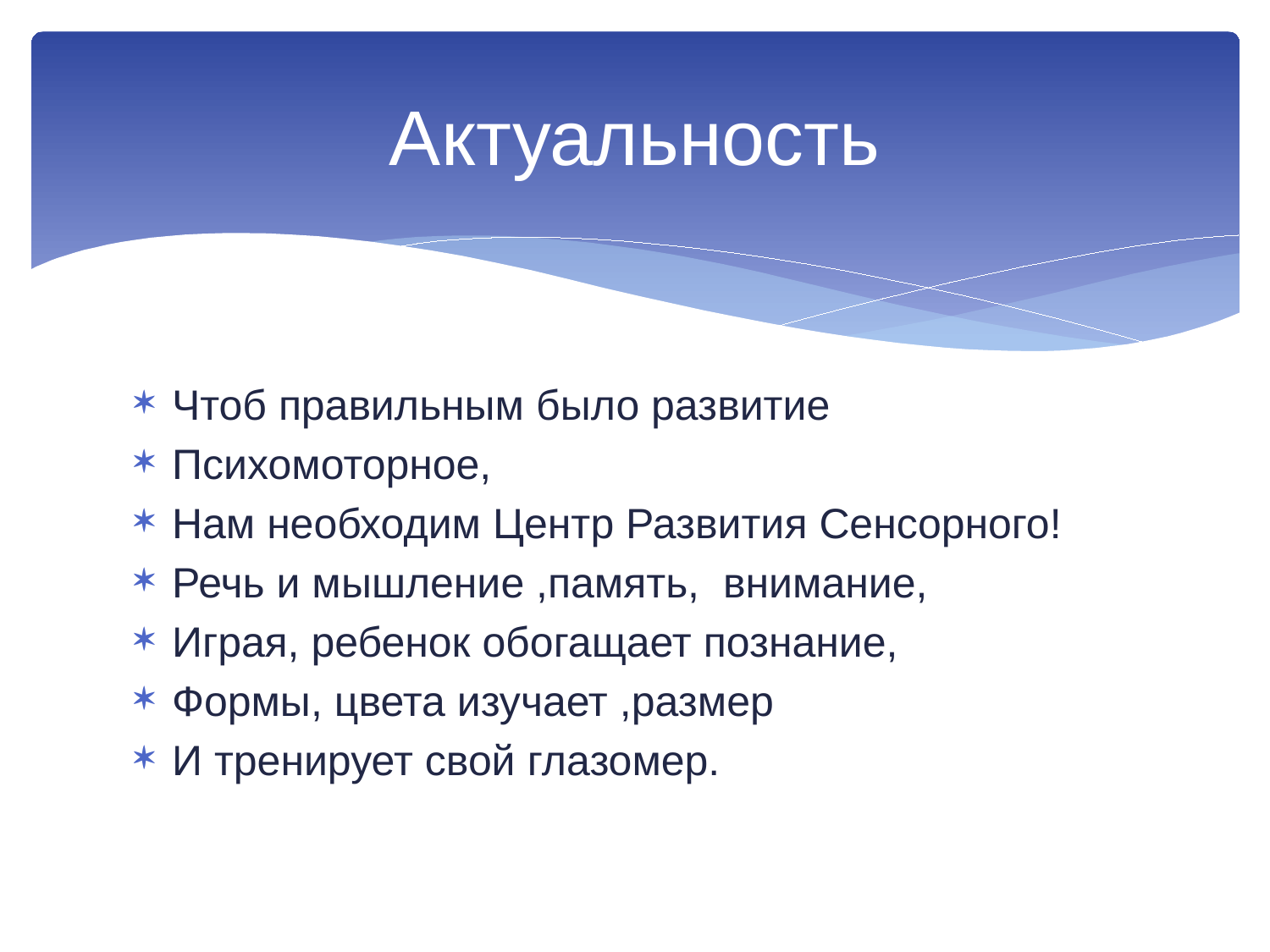

# Актуальность
Чтоб правильным было развитие
Психомоторное,
Нам необходим Центр Развития Сенсорного!
Речь и мышление ,память,  внимание,
Играя, ребенок обогащает познание,
Формы, цвета изучает ,размер
И тренирует свой глазомер.